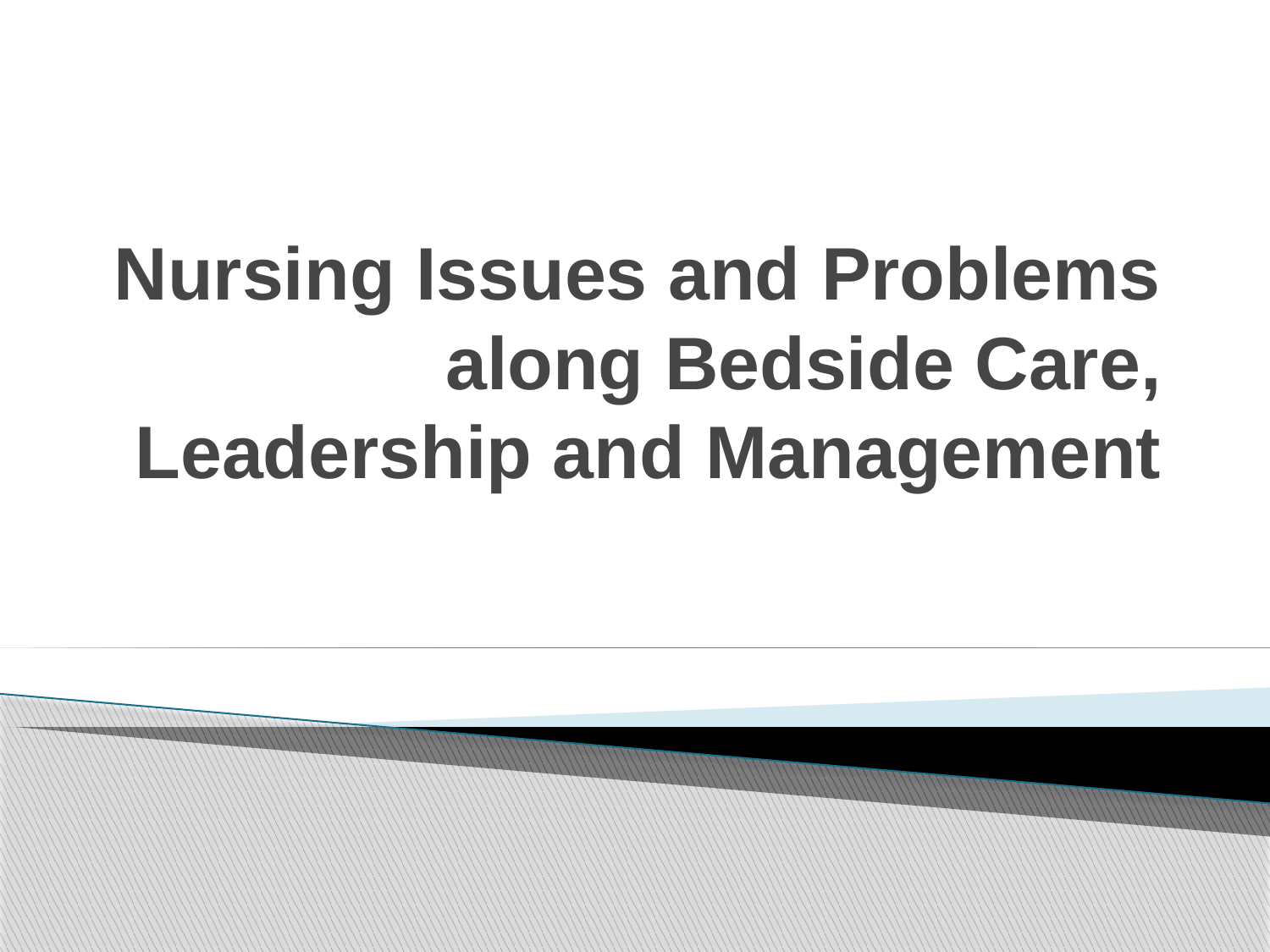

# Nursing Issues and Problems along Bedside Care, Leadership and Management